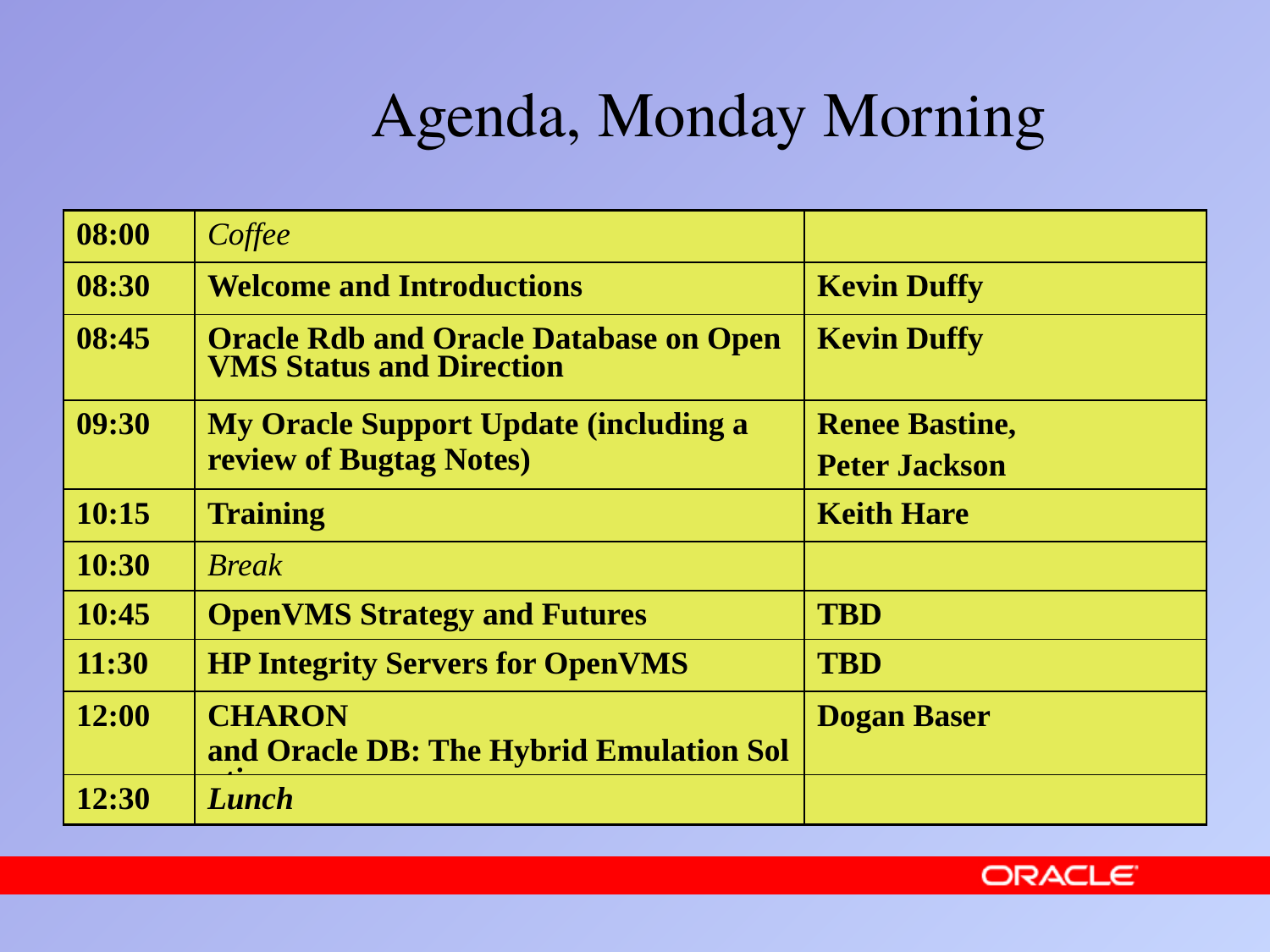

# Agenda, Monday Morning
| 08:00 | Coffee |  |
| --- | --- | --- |
| 08:30 | Welcome and Introductions | Kevin Duffy |
| 08:45 | Oracle Rdb and Oracle Database on OpenVMS Status and Direction | Kevin Duffy |
| 09:30 | My Oracle Support Update (including a review of Bugtag Notes) | Renee Bastine, Peter Jackson |
| 10:15 | Training | Keith Hare |
| 10:30 | Break |  |
| 10:45 | OpenVMS Strategy and Futures | TBD |
| 11:30 | HP Integrity Servers for OpenVMS | TBD |
| 12:00 | CHARON and Oracle DB: The Hybrid Emulation Solution | Dogan Baser |
| 12:30 | Lunch |  |